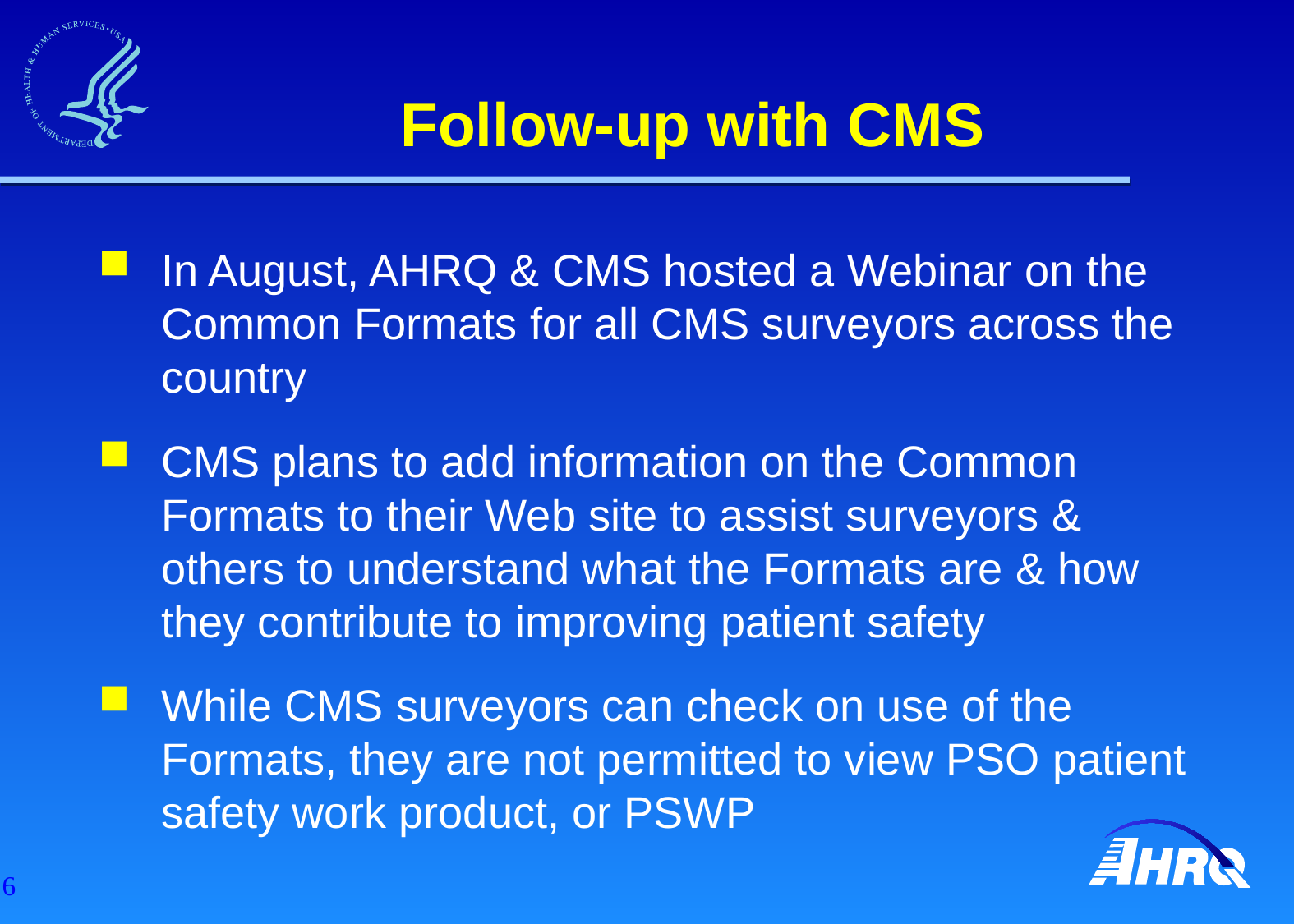

# Follow-up with CMS
In August, AHRQ & CMS hosted a Webinar on the Common Formats for all CMS surveyors across the country
CMS plans to add information on the Common Formats to their Web site to assist surveyors & others to understand what the Formats are & how they contribute to improving patient safety
While CMS surveyors can check on use of the Formats, they are not permitted to view PSO patient safety work product, or PSWP